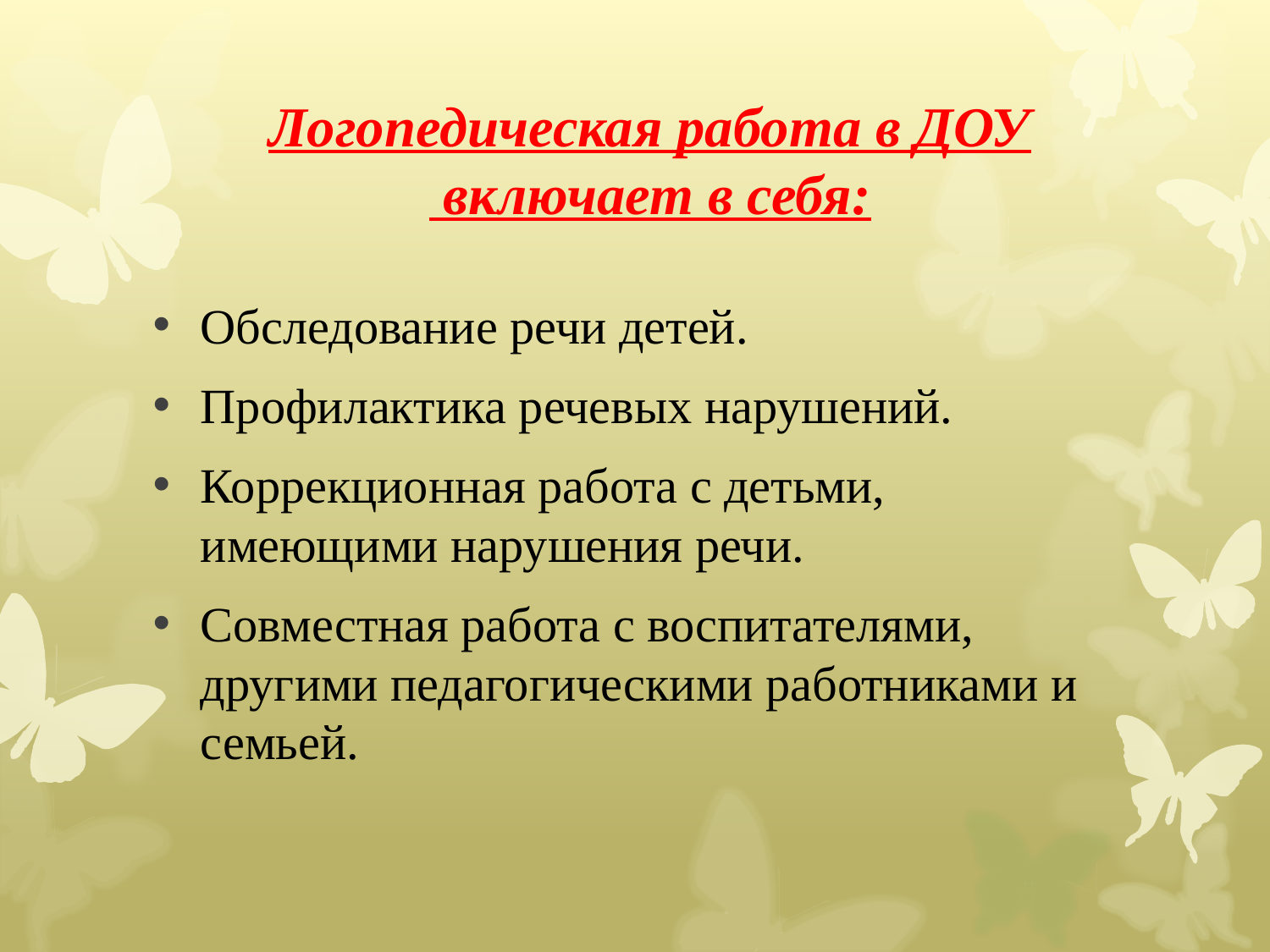

# Логопедическая работа в ДОУ включает в себя:
Обследование речи детей.
Профилактика речевых нарушений.
Коррекционная работа с детьми, имеющими нарушения речи.
Совместная работа с воспитателями, другими педагогическими работниками и семьей.